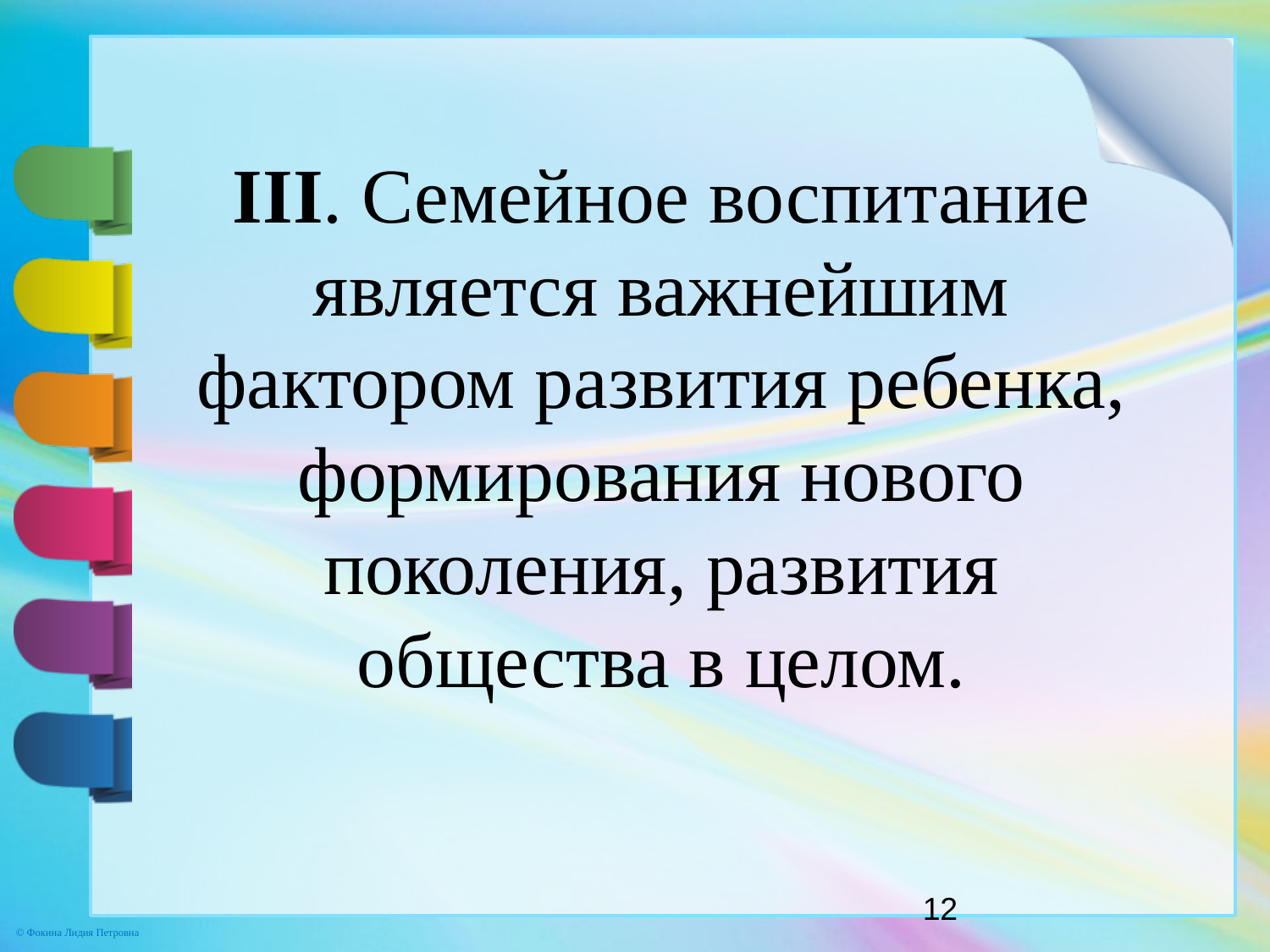

# III. Семейное воспитание является важнейшим фактором развития ребенка, формирования нового поколения, развития общества в целом.

12